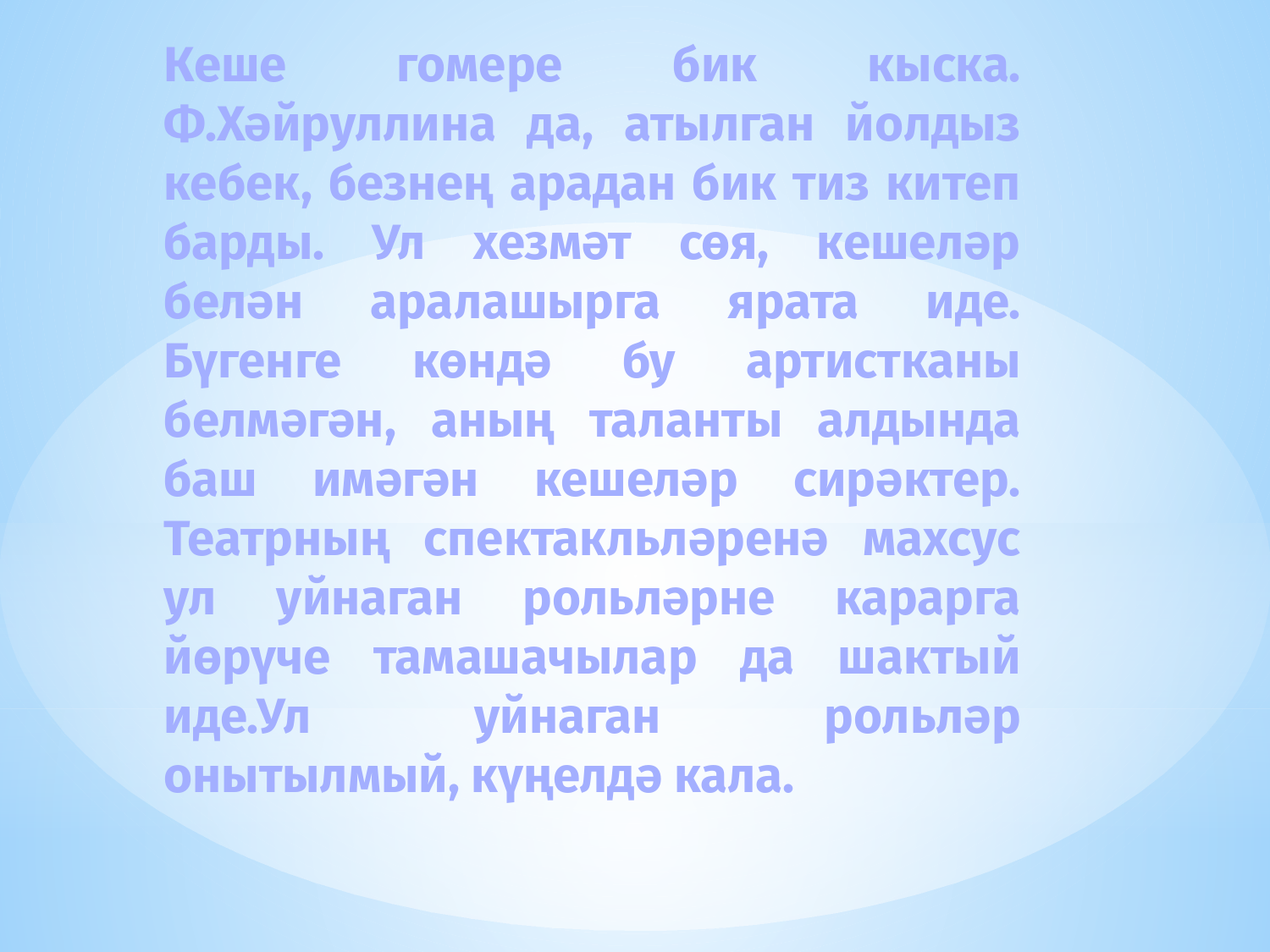

Кеше гомере бик кыска. Ф.Хәйруллина да, атылган йолдыз кебек, безнең арадан бик тиз китеп барды. Ул хезмәт сөя, кешеләр белән аралашырга ярата иде. Бүгенге көндә бу артистканы белмәгән, аның таланты алдында баш имәгән кешеләр сирәктер. Театрның спектакльләренә махсус ул уйнаган рольләрне карарга йөрүче тамашачылар да шактый иде.Ул уйнаган рольләр онытылмый, күңелдә кала.